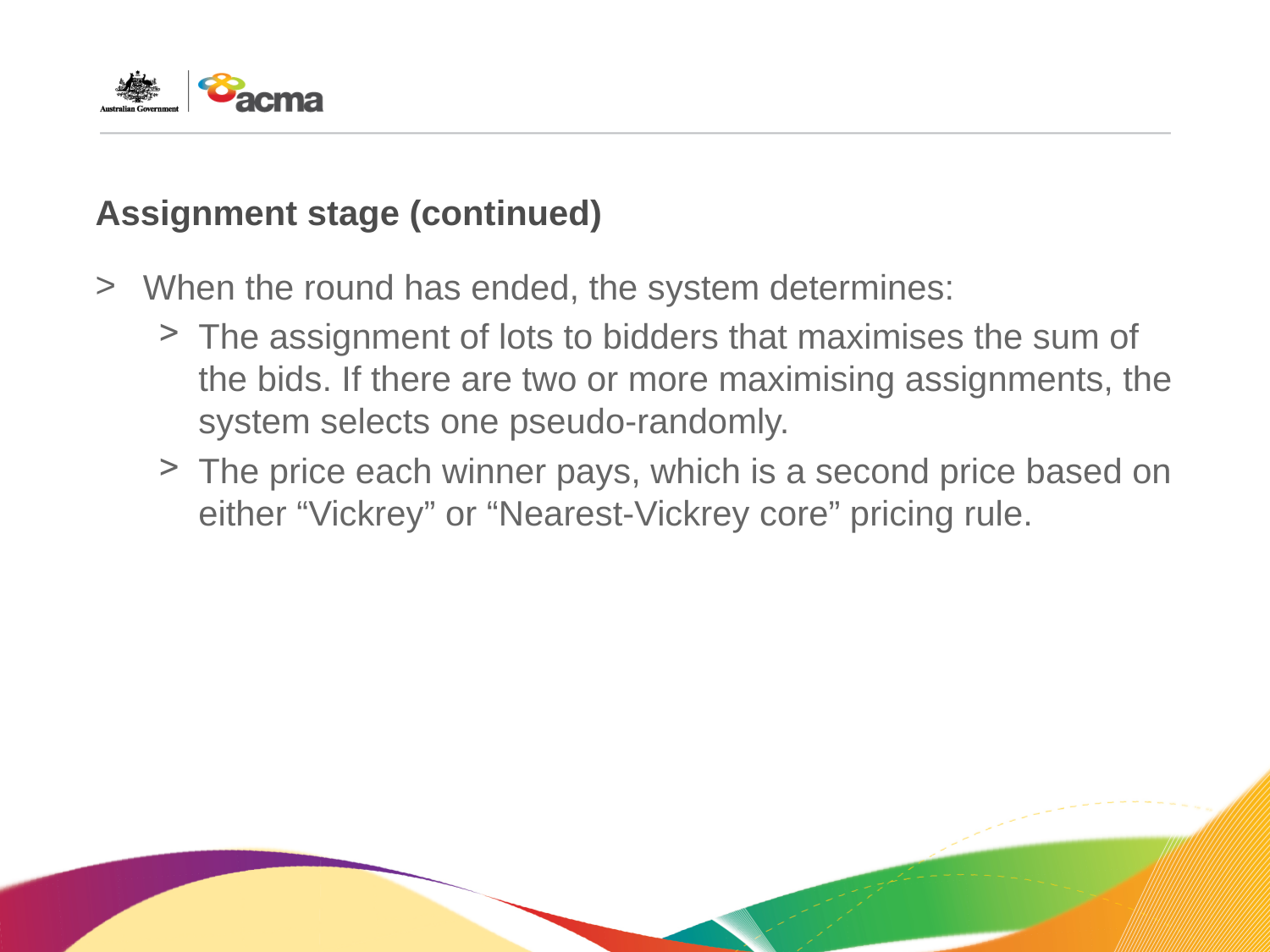

# Assignment stage (continued)
When the round has ended, the system determines:
The assignment of lots to bidders that maximises the sum of the bids. If there are two or more maximising assignments, the system selects one pseudo-randomly.
The price each winner pays, which is a second price based on either “Vickrey” or “Nearest-Vickrey core” pricing rule.